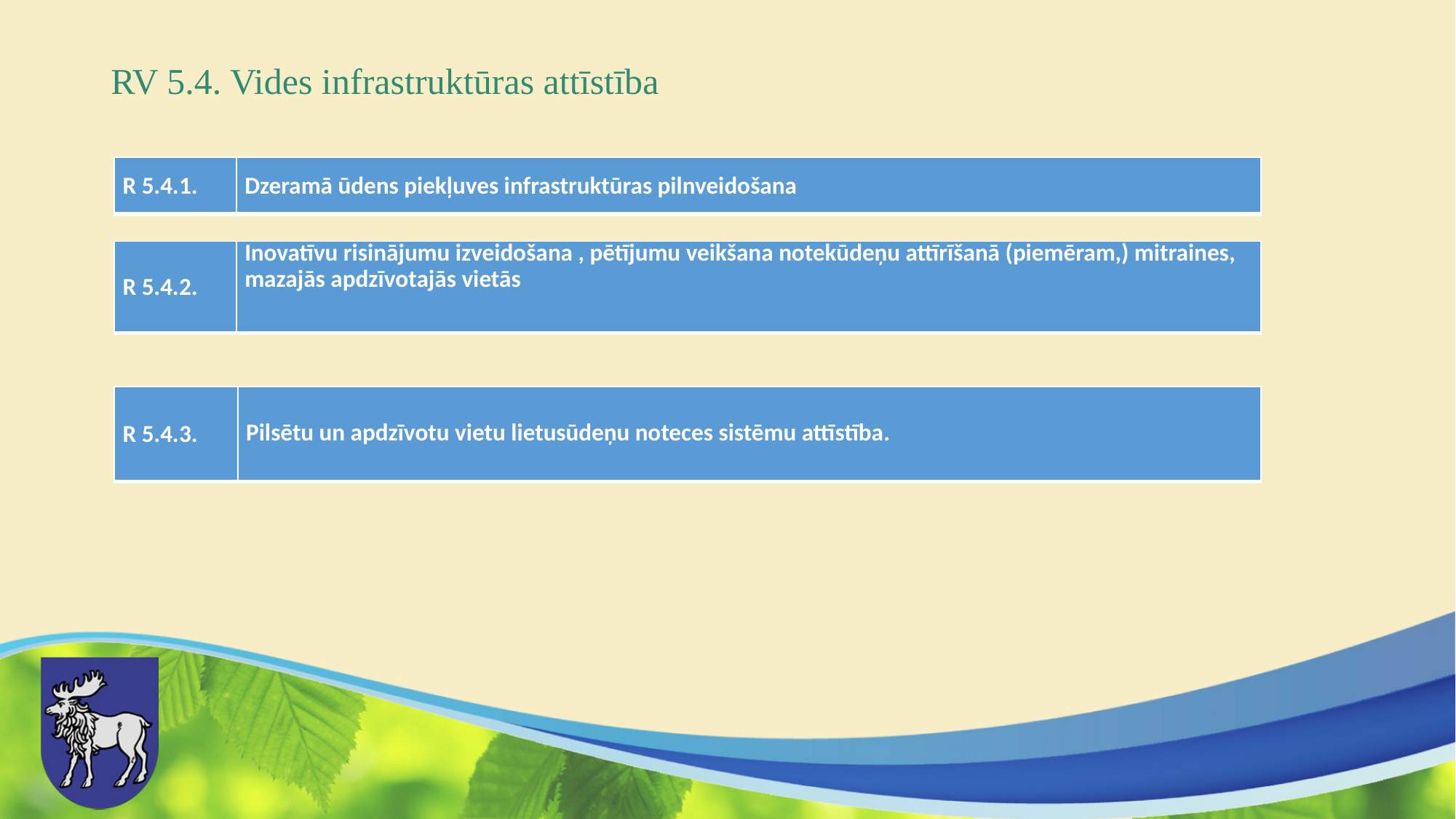

# RV 5.4. Vides infrastruktūras attīstība
| R 5.4.1. | Dzeramā ūdens piekļuves infrastruktūras pilnveidošana |
| --- | --- |
| R 5.4.2. | Inovatīvu risinājumu izveidošana , pētījumu veikšana notekūdeņu attīrīšanā (piemēram,) mitraines, mazajās apdzīvotajās vietās |
| --- | --- |
| R 5.4.3. | Pilsētu un apdzīvotu vietu lietusūdeņu noteces sistēmu attīstība. |
| --- | --- |